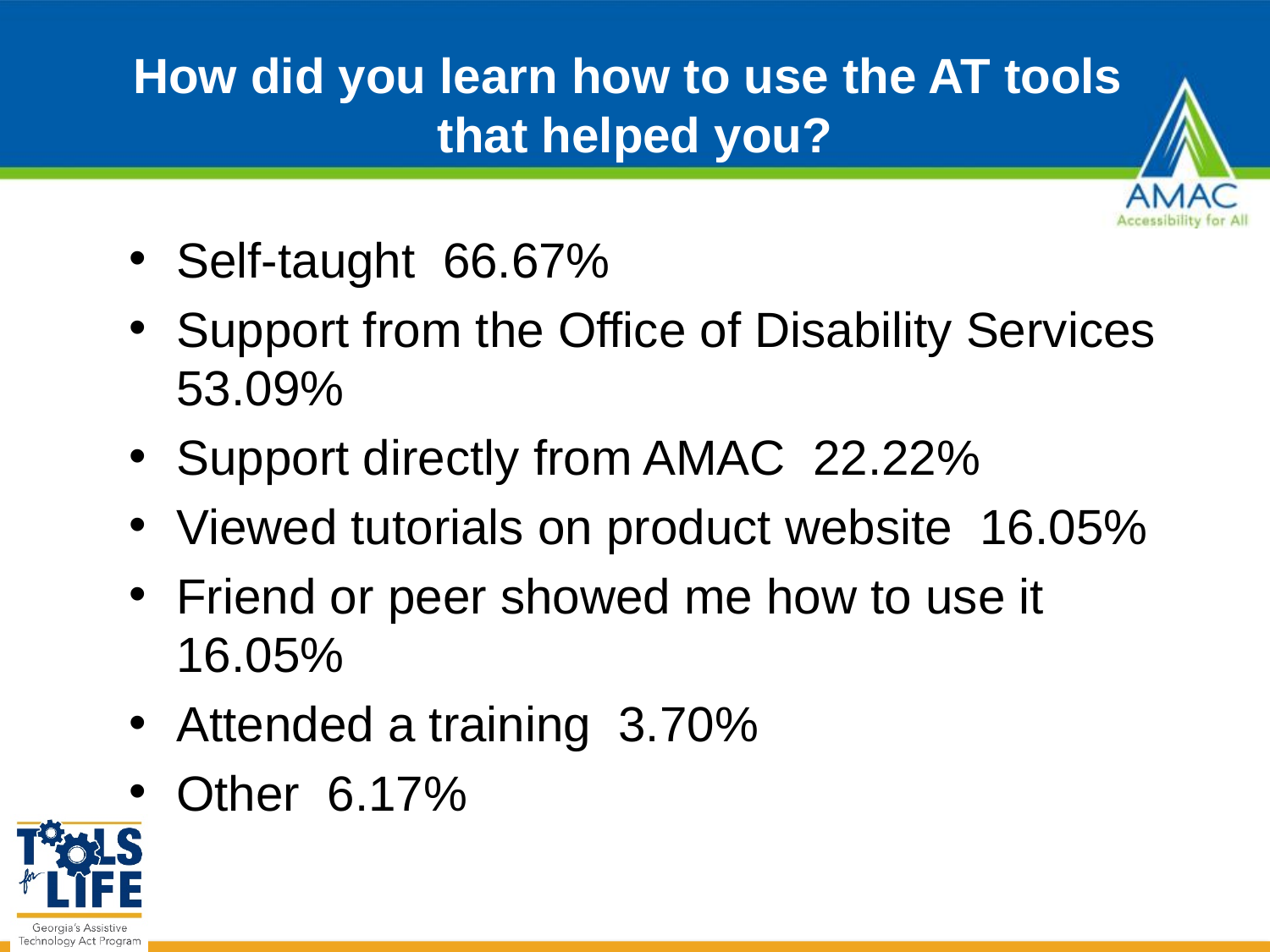

# How did you learn how to use the AT tools that helped you?
Self-taught  66.67%
Support from the Office of Disability Services  53.09%
Support directly from AMAC  22.22%
Viewed tutorials on product website  16.05%
Friend or peer showed me how to use it   16.05%
Attended a training  3.70%
Other  6.17%